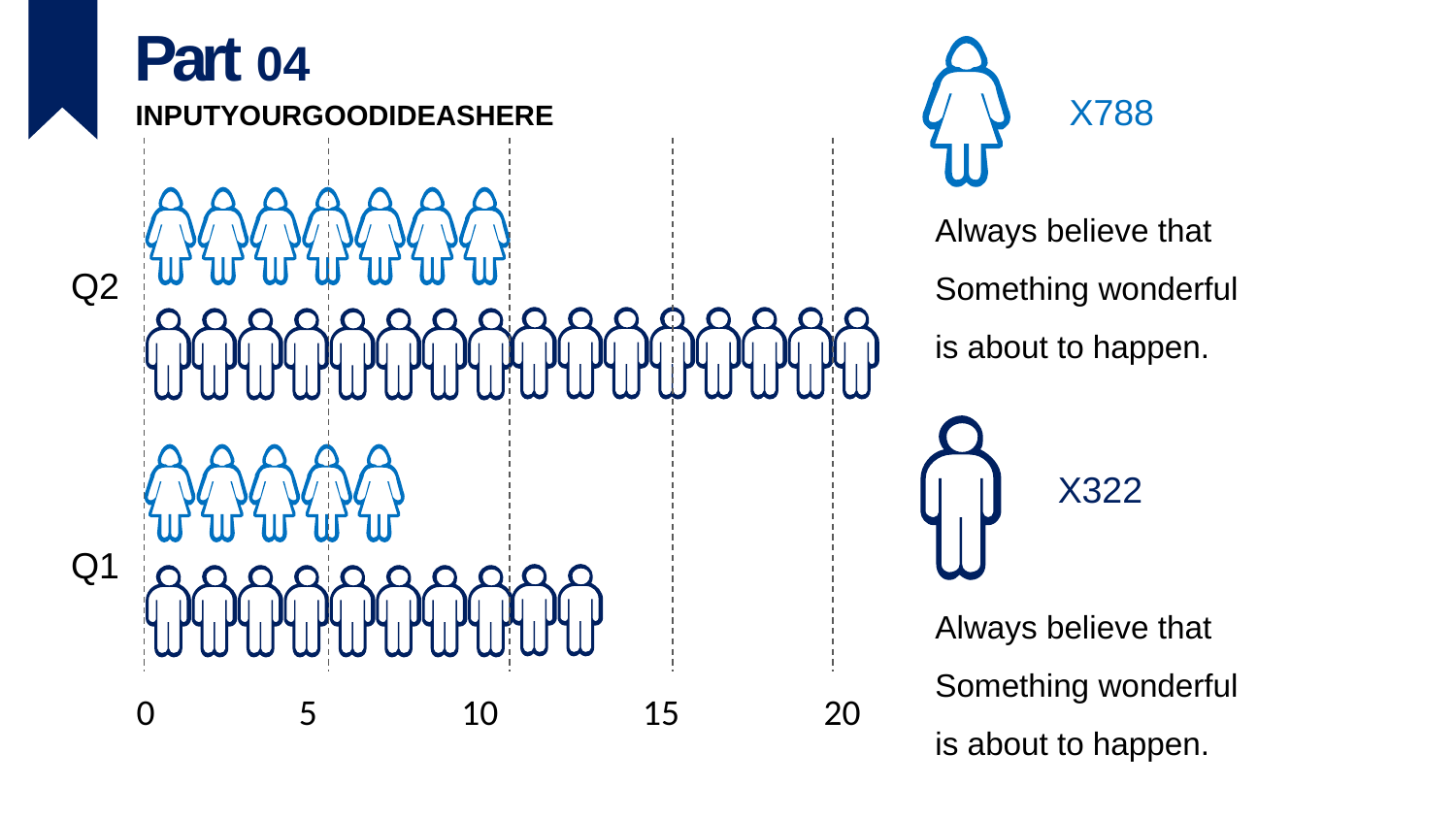

Part 04

X788
INPUTYOURGOODIDEASHERE
Always believe that
Something wonderful
is about to happen.

Q2

X322
Q1
Always believe that
Something wonderful
is about to happen.

0
5
10
15
20